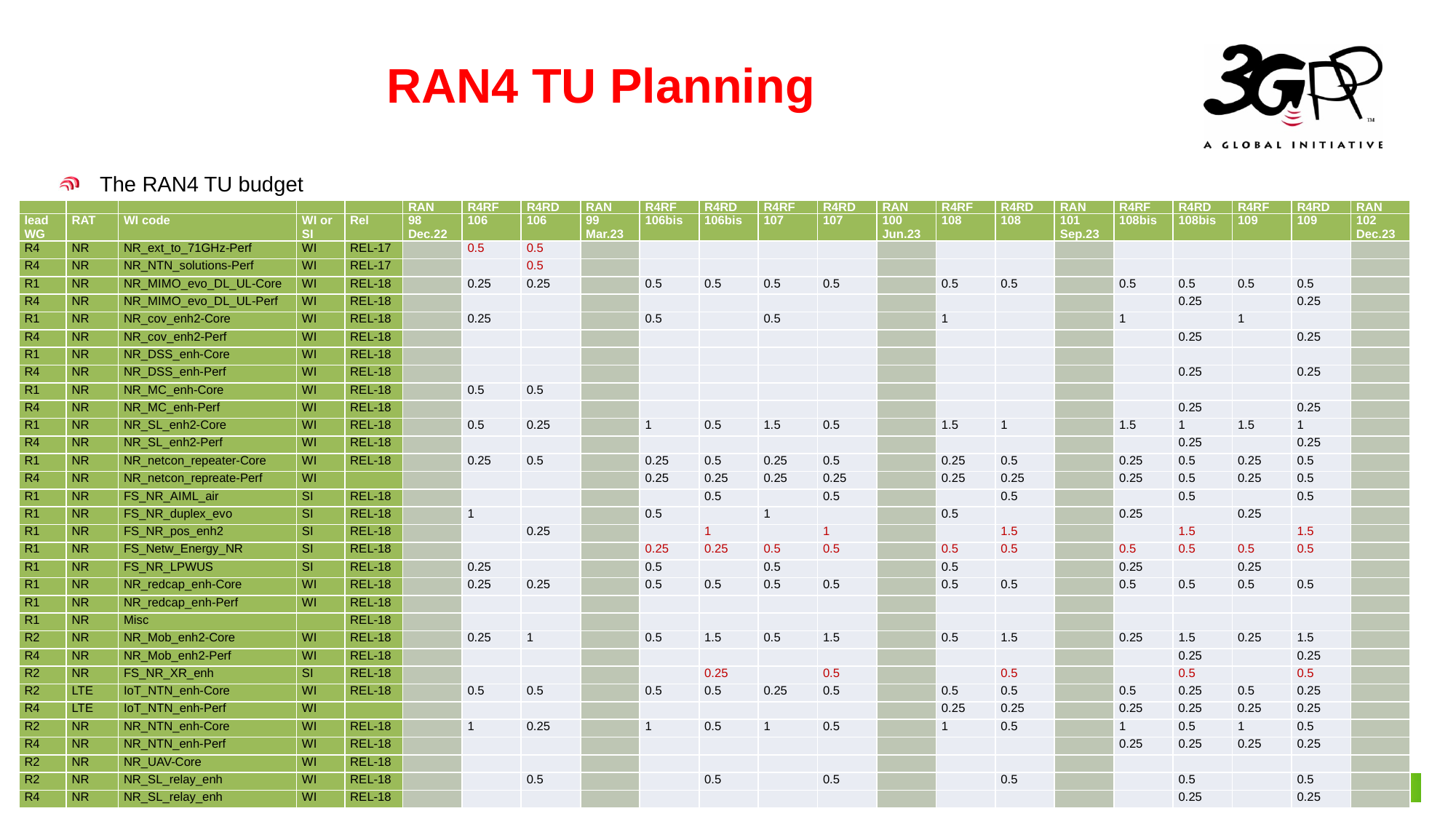

# RAN4 TU Planning
The RAN4 TU budget

|  |  |  |  |  | RAN | R4RF | R4RD | RAN | R4RF | R4RD | R4RF | R4RD | RAN | R4RF | R4RD | RAN | R4RF | R4RD | R4RF | R4RD | RAN |
| --- | --- | --- | --- | --- | --- | --- | --- | --- | --- | --- | --- | --- | --- | --- | --- | --- | --- | --- | --- | --- | --- |
| lead WG | RAT | WI code | WI or SI | Rel | 98 Dec.22 | 106 | 106 | 99 Mar.23 | 106bis | 106bis | 107 | 107 | 100 Jun.23 | 108 | 108 | 101 Sep.23 | 108bis | 108bis | 109 | 109 | 102 Dec.23 |
| R4 | NR | NR\_ext\_to\_71GHz-Perf | WI | REL-17 |  | 0.5 | 0.5 |  |  |  |  |  |  |  |  |  |  |  |  |  |  |
| R4 | NR | NR\_NTN\_solutions-Perf | WI | REL-17 |  |  | 0.5 |  |  |  |  |  |  |  |  |  |  |  |  |  |  |
| R1 | NR | NR\_MIMO\_evo\_DL\_UL-Core | WI | REL-18 |  | 0.25 | 0.25 |  | 0.5 | 0.5 | 0.5 | 0.5 |  | 0.5 | 0.5 |  | 0.5 | 0.5 | 0.5 | 0.5 |  |
| R4 | NR | NR\_MIMO\_evo\_DL\_UL-Perf | WI | REL-18 |  |  |  |  |  |  |  |  |  |  |  |  |  | 0.25 |  | 0.25 |  |
| R1 | NR | NR\_cov\_enh2-Core | WI | REL-18 |  | 0.25 |  |  | 0.5 |  | 0.5 |  |  | 1 |  |  | 1 |  | 1 |  |  |
| R4 | NR | NR\_cov\_enh2-Perf | WI | REL-18 |  |  |  |  |  |  |  |  |  |  |  |  |  | 0.25 |  | 0.25 |  |
| R1 | NR | NR\_DSS\_enh-Core | WI | REL-18 |  |  |  |  |  |  |  |  |  |  |  |  |  |  |  |  |  |
| R4 | NR | NR\_DSS\_enh-Perf | WI | REL-18 |  |  |  |  |  |  |  |  |  |  |  |  |  | 0.25 |  | 0.25 |  |
| R1 | NR | NR\_MC\_enh-Core | WI | REL-18 |  | 0.5 | 0.5 |  |  |  |  |  |  |  |  |  |  |  |  |  |  |
| R4 | NR | NR\_MC\_enh-Perf | WI | REL-18 |  |  |  |  |  |  |  |  |  |  |  |  |  | 0.25 |  | 0.25 |  |
| R1 | NR | NR\_SL\_enh2-Core | WI | REL-18 |  | 0.5 | 0.25 |  | 1 | 0.5 | 1.5 | 0.5 |  | 1.5 | 1 |  | 1.5 | 1 | 1.5 | 1 |  |
| R4 | NR | NR\_SL\_enh2-Perf | WI | REL-18 |  |  |  |  |  |  |  |  |  |  |  |  |  | 0.25 |  | 0.25 |  |
| R1 | NR | NR\_netcon\_repeater-Core | WI | REL-18 |  | 0.25 | 0.5 |  | 0.25 | 0.5 | 0.25 | 0.5 |  | 0.25 | 0.5 |  | 0.25 | 0.5 | 0.25 | 0.5 |  |
| R4 | NR | NR\_netcon\_repreate-Perf | WI |  |  |  |  |  | 0.25 | 0.25 | 0.25 | 0.25 |  | 0.25 | 0.25 |  | 0.25 | 0.5 | 0.25 | 0.5 |  |
| R1 | NR | FS\_NR\_AIML\_air | SI | REL-18 |  |  |  |  |  | 0.5 |  | 0.5 |  |  | 0.5 |  |  | 0.5 |  | 0.5 |  |
| R1 | NR | FS\_NR\_duplex\_evo | SI | REL-18 |  | 1 |  |  | 0.5 |  | 1 |  |  | 0.5 |  |  | 0.25 |  | 0.25 |  |  |
| R1 | NR | FS\_NR\_pos\_enh2 | SI | REL-18 |  |  | 0.25 |  |  | 1 |  | 1 |  |  | 1.5 |  |  | 1.5 |  | 1.5 |  |
| R1 | NR | FS\_Netw\_Energy\_NR | SI | REL-18 |  |  |  |  | 0.25 | 0.25 | 0.5 | 0.5 |  | 0.5 | 0.5 |  | 0.5 | 0.5 | 0.5 | 0.5 |  |
| R1 | NR | FS\_NR\_LPWUS | SI | REL-18 |  | 0.25 |  |  | 0.5 |  | 0.5 |  |  | 0.5 |  |  | 0.25 |  | 0.25 |  |  |
| R1 | NR | NR\_redcap\_enh-Core | WI | REL-18 |  | 0.25 | 0.25 |  | 0.5 | 0.5 | 0.5 | 0.5 |  | 0.5 | 0.5 |  | 0.5 | 0.5 | 0.5 | 0.5 |  |
| R1 | NR | NR\_redcap\_enh-Perf | WI | REL-18 |  |  |  |  |  |  |  |  |  |  |  |  |  |  |  |  |  |
| R1 | NR | Misc |  | REL-18 |  |  |  |  |  |  |  |  |  |  |  |  |  |  |  |  |  |
| R2 | NR | NR\_Mob\_enh2-Core | WI | REL-18 |  | 0.25 | 1 |  | 0.5 | 1.5 | 0.5 | 1.5 |  | 0.5 | 1.5 |  | 0.25 | 1.5 | 0.25 | 1.5 |  |
| R4 | NR | NR\_Mob\_enh2-Perf | WI | REL-18 |  |  |  |  |  |  |  |  |  |  |  |  |  | 0.25 |  | 0.25 |  |
| R2 | NR | FS\_NR\_XR\_enh | SI | REL-18 |  |  |  |  |  | 0.25 |  | 0.5 |  |  | 0.5 |  |  | 0.5 |  | 0.5 |  |
| R2 | LTE | IoT\_NTN\_enh-Core | WI | REL-18 |  | 0.5 | 0.5 |  | 0.5 | 0.5 | 0.25 | 0.5 |  | 0.5 | 0.5 |  | 0.5 | 0.25 | 0.5 | 0.25 |  |
| R4 | LTE | IoT\_NTN\_enh-Perf | WI |  |  |  |  |  |  |  |  |  |  | 0.25 | 0.25 |  | 0.25 | 0.25 | 0.25 | 0.25 |  |
| R2 | NR | NR\_NTN\_enh-Core | WI | REL-18 |  | 1 | 0.25 |  | 1 | 0.5 | 1 | 0.5 |  | 1 | 0.5 |  | 1 | 0.5 | 1 | 0.5 |  |
| R4 | NR | NR\_NTN\_enh-Perf | WI | REL-18 |  |  |  |  |  |  |  |  |  |  |  |  | 0.25 | 0.25 | 0.25 | 0.25 |  |
| R2 | NR | NR\_UAV-Core | WI | REL-18 |  |  |  |  |  |  |  |  |  |  |  |  |  |  |  |  |  |
| R2 | NR | NR\_SL\_relay\_enh | WI | REL-18 |  |  | 0.5 |  |  | 0.5 |  | 0.5 |  |  | 0.5 |  |  | 0.5 |  | 0.5 |  |
| R4 | NR | NR\_SL\_relay\_enh | WI | REL-18 |  |  |  |  |  |  |  |  |  |  |  |  |  | 0.25 |  | 0.25 |  |